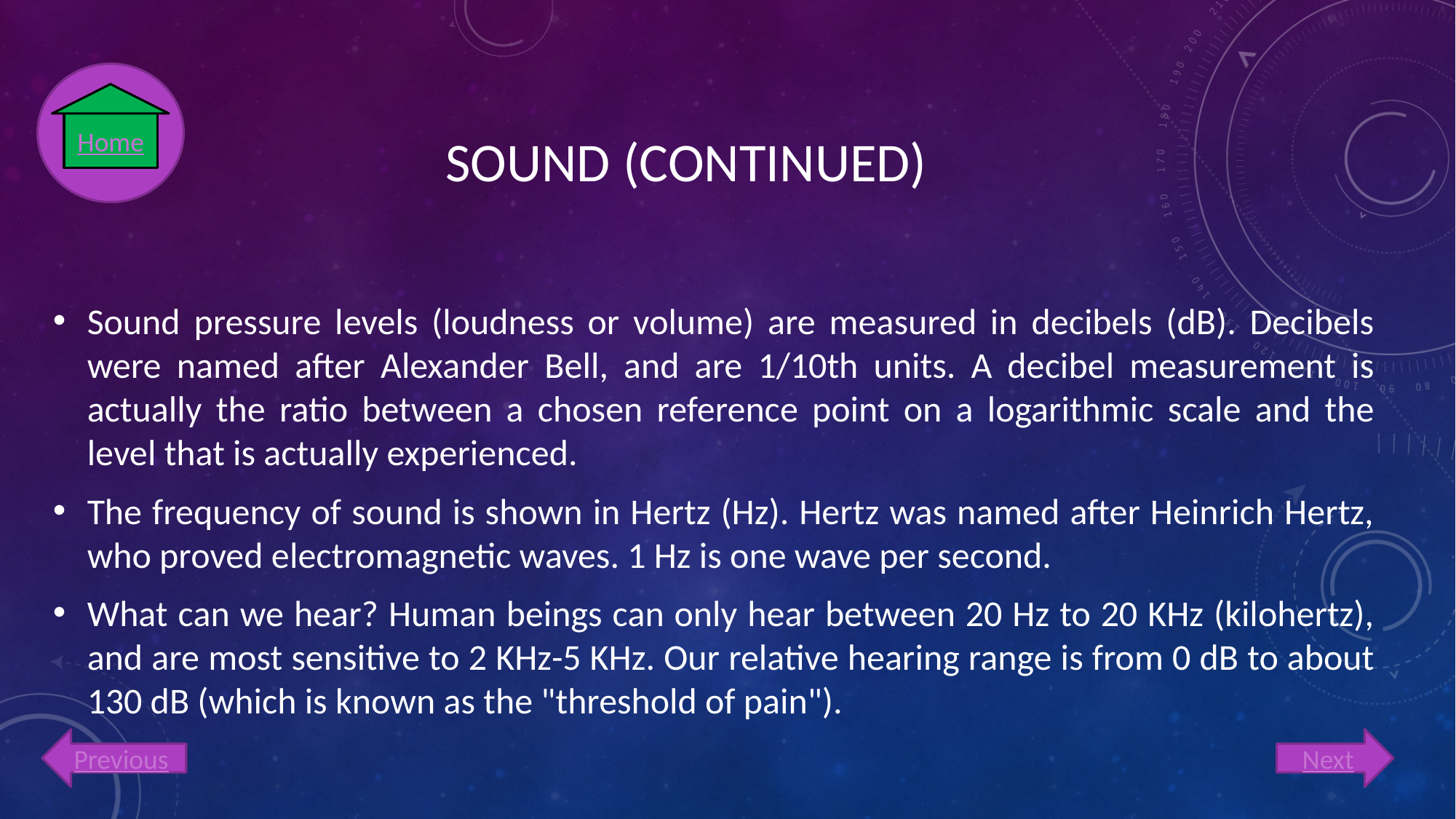

# Sound (Continued)

Home
Sound pressure levels (loudness or volume) are measured in decibels (dB). Decibels were named after Alexander Bell, and are 1/10th units. A decibel measurement is actually the ratio between a chosen reference point on a logarithmic scale and the level that is actually experienced.
The frequency of sound is shown in Hertz (Hz). Hertz was named after Heinrich Hertz, who proved electromagnetic waves. 1 Hz is one wave per second.
What can we hear? Human beings can only hear between 20 Hz to 20 KHz (kilohertz), and are most sensitive to 2 KHz-5 KHz. Our relative hearing range is from 0 dB to about 130 dB (which is known as the "threshold of pain").

Previous
Next